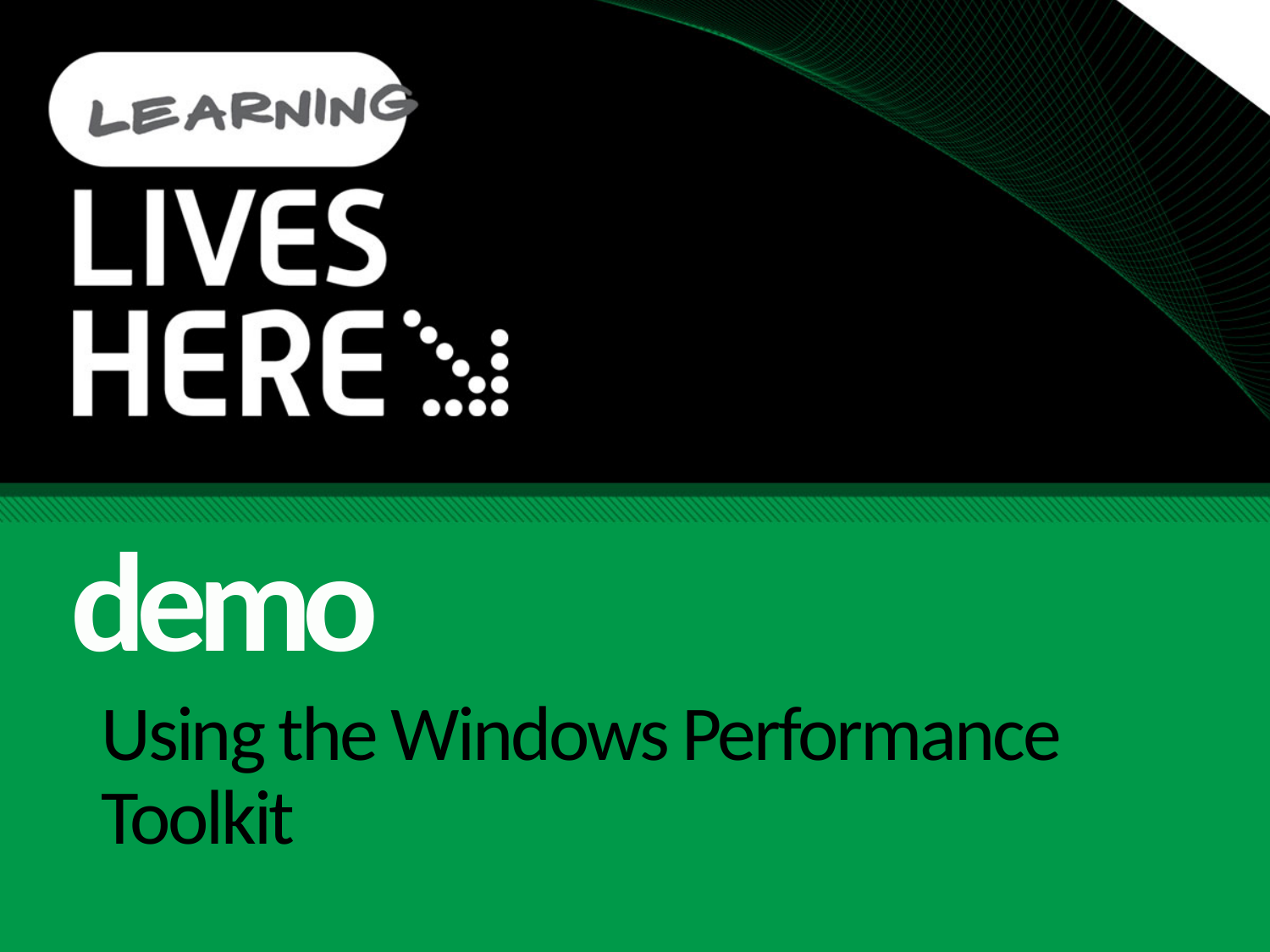

demo
# Using the Windows Performance Toolkit